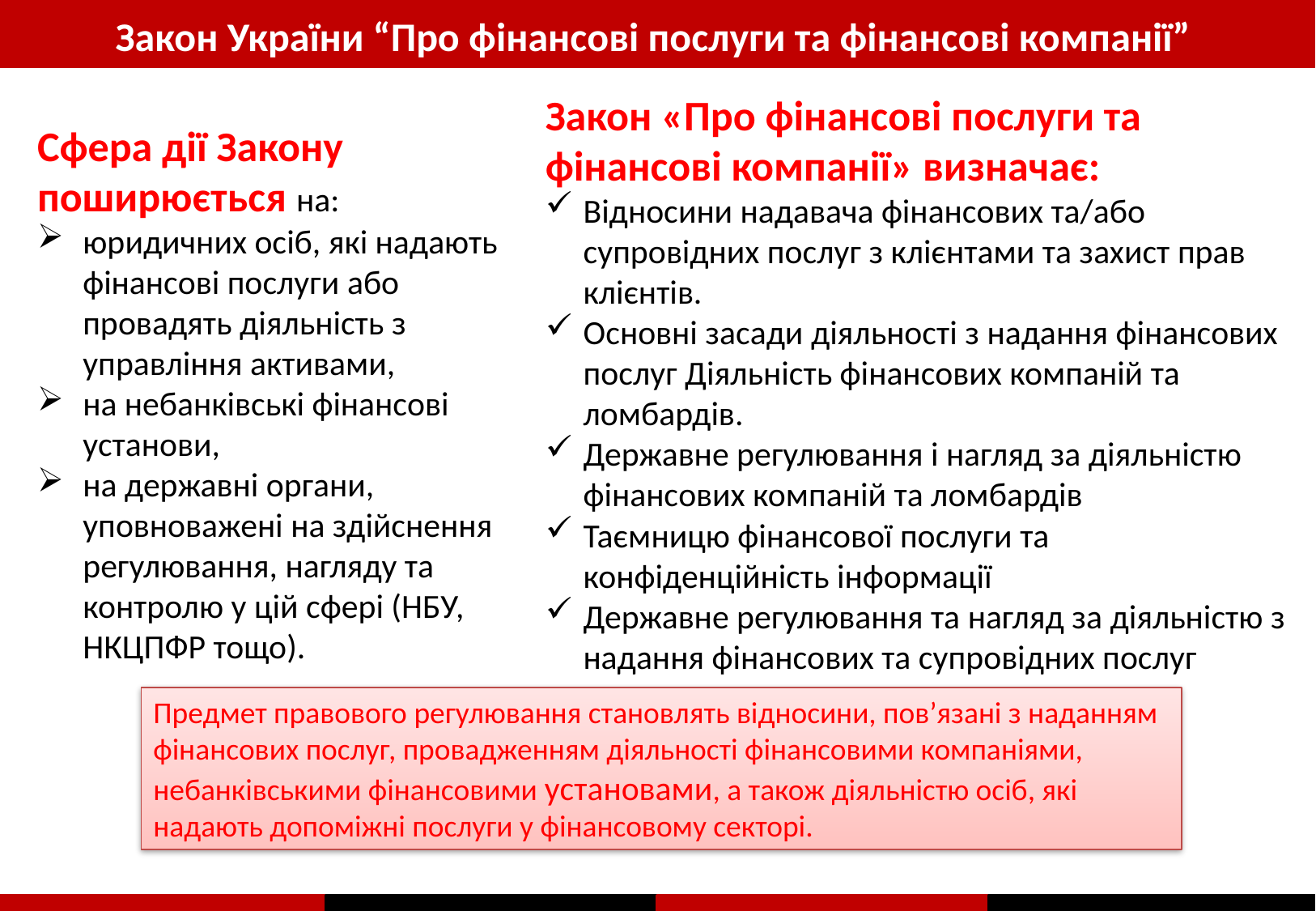

Закон України “Про фінансові послуги та фінансові компанії”
Закон «Про фінансові послуги та фінансові компанії» визначає:
Відносини надавача фінансових та/або супровідних послуг з клієнтами та захист прав клієнтів.
Основні засади діяльності з надання фінансових послуг Діяльність фінансових компаній та ломбардів.
Державне регулювання і нагляд за діяльністю фінансових компаній та ломбардів
Таємницю фінансової послуги та конфіденційність інформації
Державне регулювання та нагляд за діяльністю з надання фінансових та супровідних послуг
Сфера дії Закону поширюється на:
юридичних осіб, які надають фінансові послуги або провадять діяльність з управління активами,
на небанківські фінансові установи,
на державні органи, уповноважені на здійснення регулювання, нагляду та контролю у цій сфері (НБУ, НКЦПФР тощо).
Предмет правового регулювання становлять відносини, пов’язані з наданням фінансових послуг, провадженням діяльності фінансовими компаніями, небанківськими фінансовими установами, а також діяльністю осіб, які надають допоміжні послуги у фінансовому секторі.